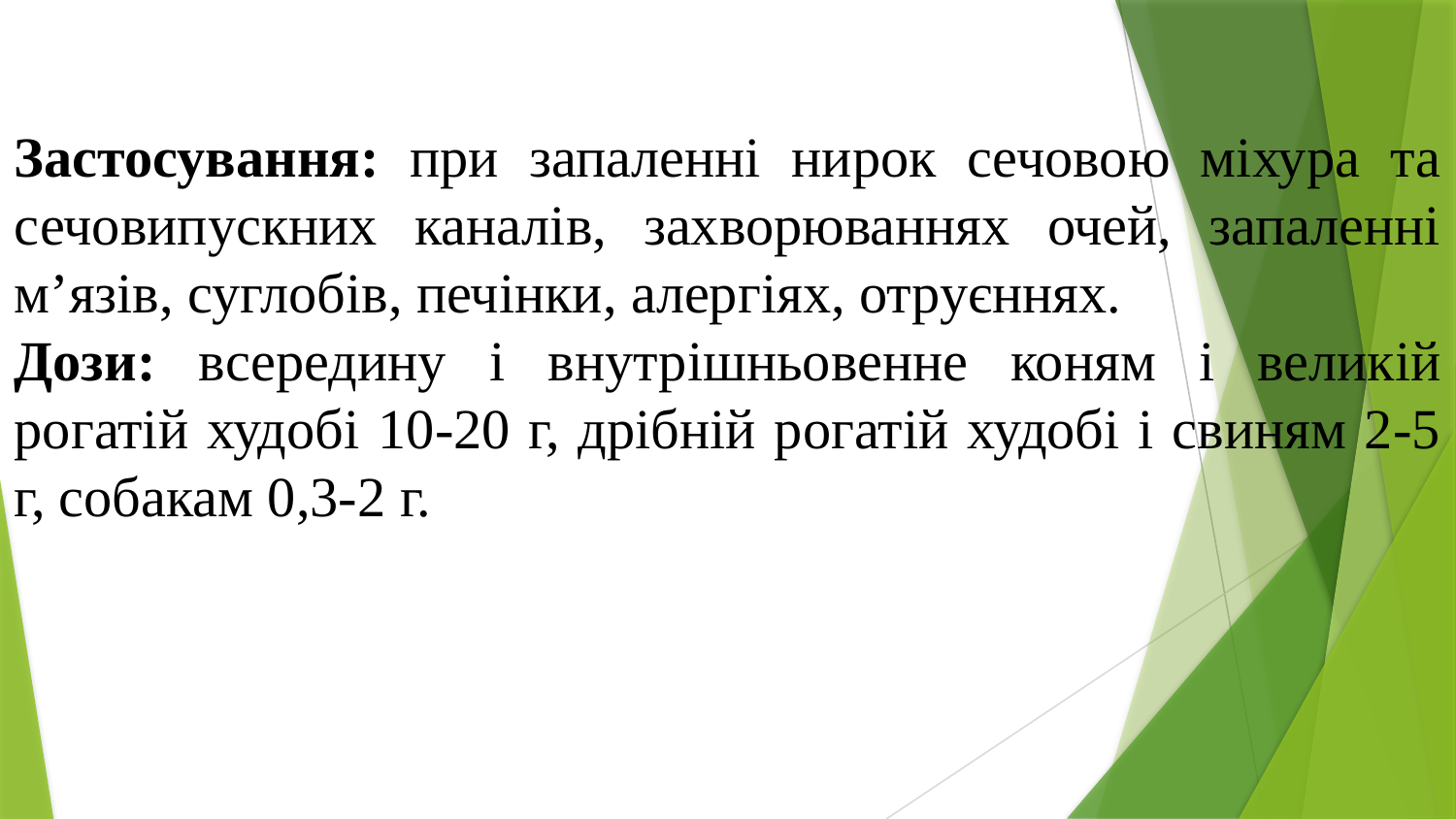

Застосування: при запаленні нирок сечовою міхура та сечовипускних каналів, захворюваннях очей, запаленні м’язів, суглобів, печінки, алергіях, отруєннях.
Дози: всередину і внутрішньовенне коням і великій рогатій худобі 10-20 г, дрібній рогатій худобі і свиням 2-5 г, собакам 0,3-2 г.